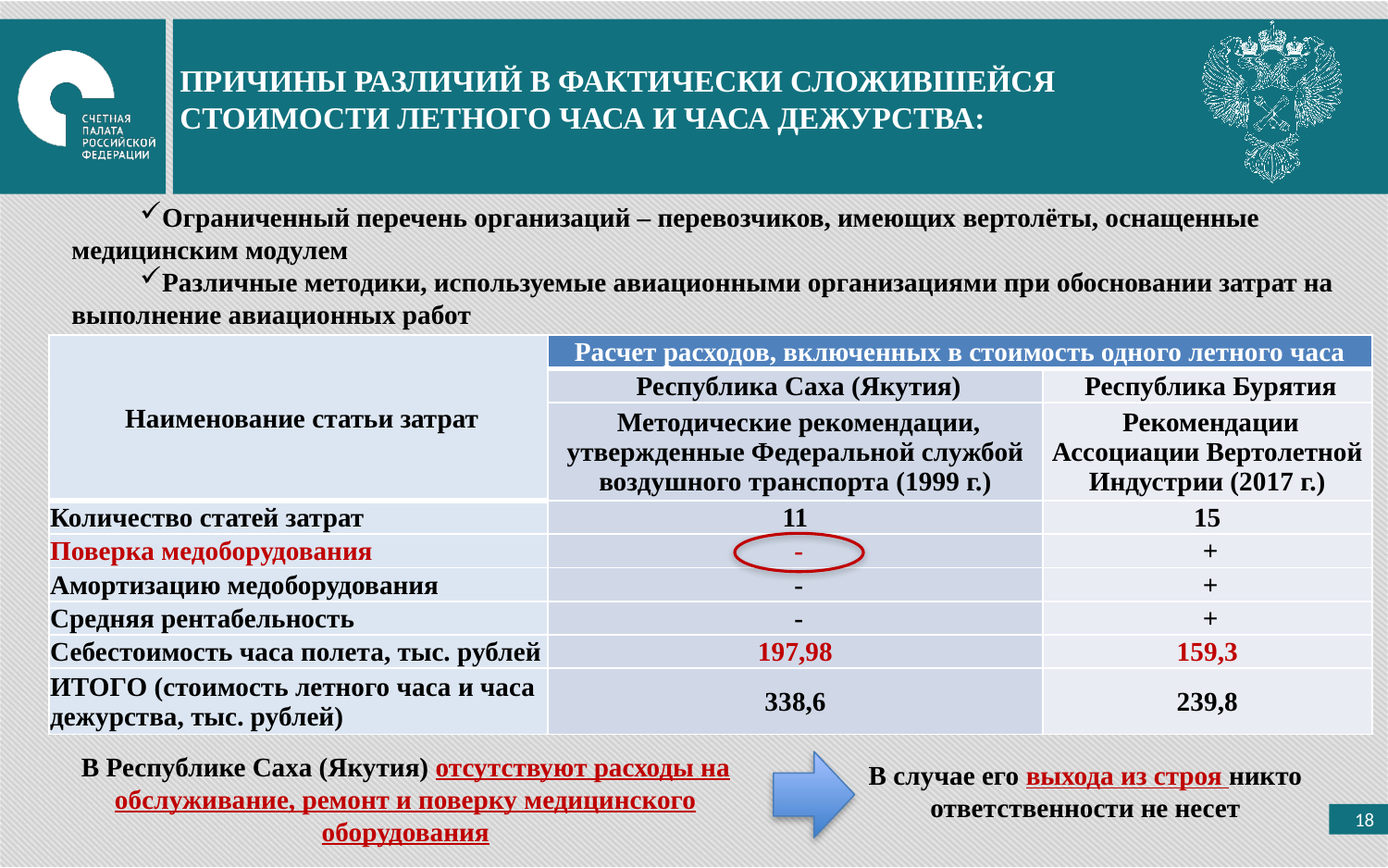

ПРИЧИНЫ РАЗЛИЧИЙ В ФАКТИЧЕСКИ СЛОЖИВШЕЙСЯ СТОИМОСТИ ЛЕТНОГО ЧАСА И ЧАСА ДЕЖУРСТВА:
Ограниченный перечень организаций – перевозчиков, имеющих вертолёты, оснащенные медицинским модулем
Различные методики, используемые авиационными организациями при обосновании затрат на выполнение авиационных работ
| Наименование статьи затрат | Расчет расходов, включенных в стоимость одного летного часа |  |
| --- | --- | --- |
|  | Республика Саха (Якутия) | Республика Бурятия |
|  | Методические рекомендации, утвержденные Федеральной службой воздушного транспорта (1999 г.) | Рекомендации Ассоциации Вертолетной Индустрии (2017 г.) |
| Количество статей затрат | 11 | 15 |
| Поверка медоборудования | - | + |
| Амортизацию медоборудования | - | + |
| Средняя рентабельность | - | + |
| Себестоимость часа полета, тыс. рублей | 197,98 | 159,3 |
| ИТОГО (стоимость летного часа и часа дежурства, тыс. рублей) | 338,6 | 239,8 |

В Республике Саха (Якутия) отсутствуют расходы на обслуживание, ремонт и поверку медицинского оборудования

В случае его выхода из строя никто ответственности не несет